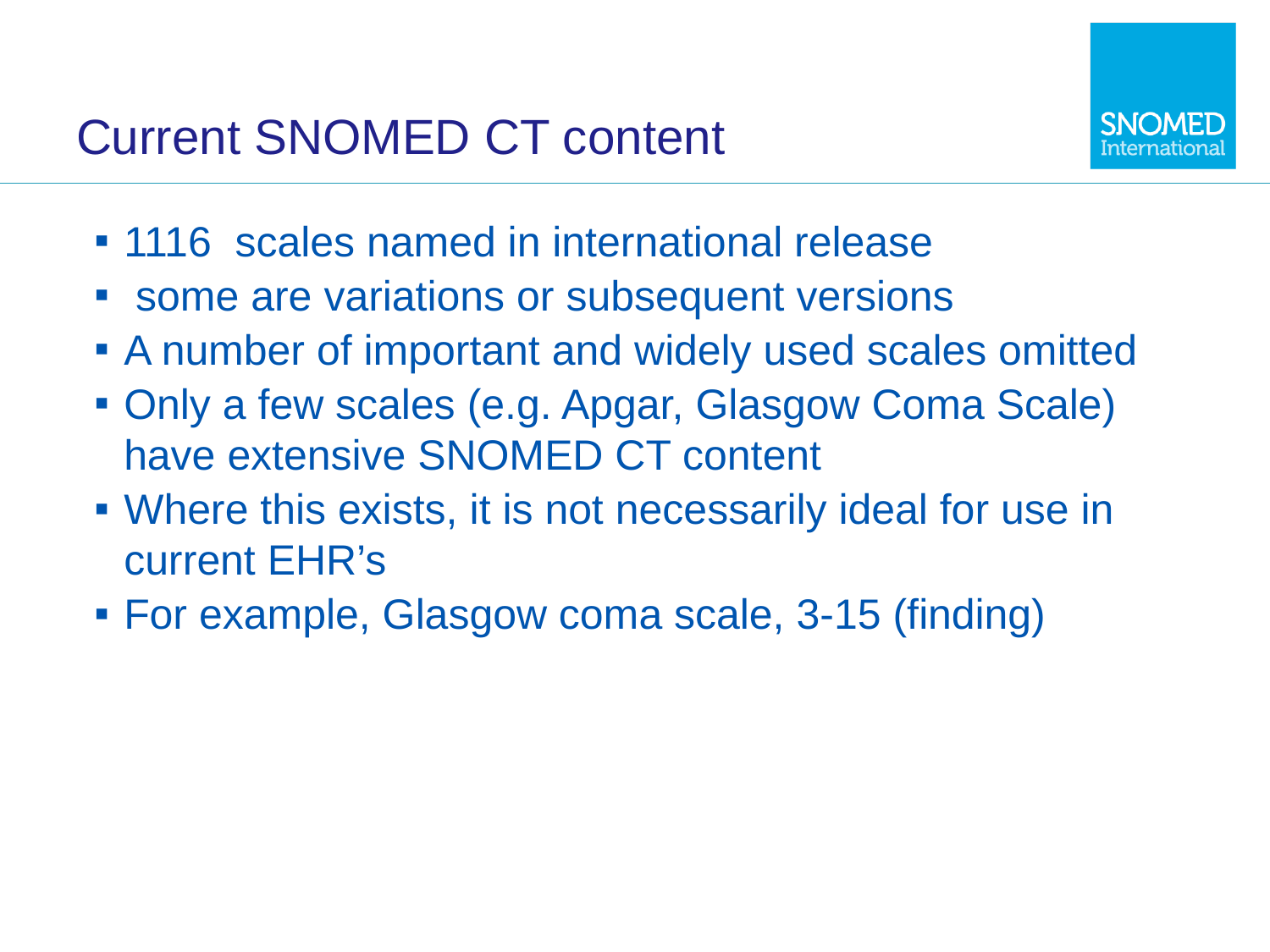

# Current SNOMED CT content
1116  scales named in international release
 some are variations or subsequent versions
A number of important and widely used scales omitted
Only a few scales (e.g. Apgar, Glasgow Coma Scale) have extensive SNOMED CT content
Where this exists, it is not necessarily ideal for use in current EHR’s
For example, Glasgow coma scale, 3-15 (finding)